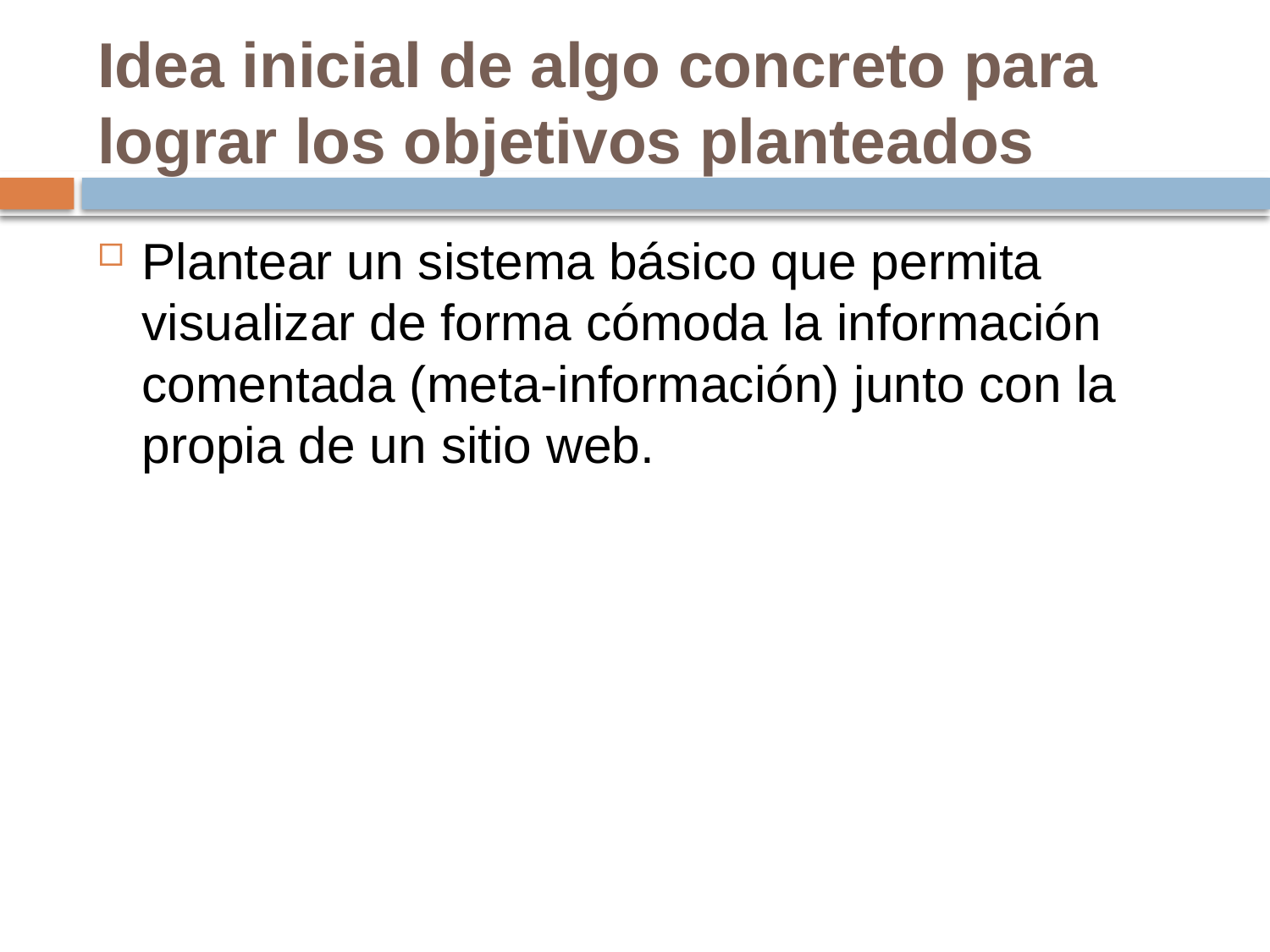

# Idea inicial de algo concreto para lograr los objetivos planteados
Plantear un sistema básico que permita visualizar de forma cómoda la información comentada (meta-información) junto con la propia de un sitio web.